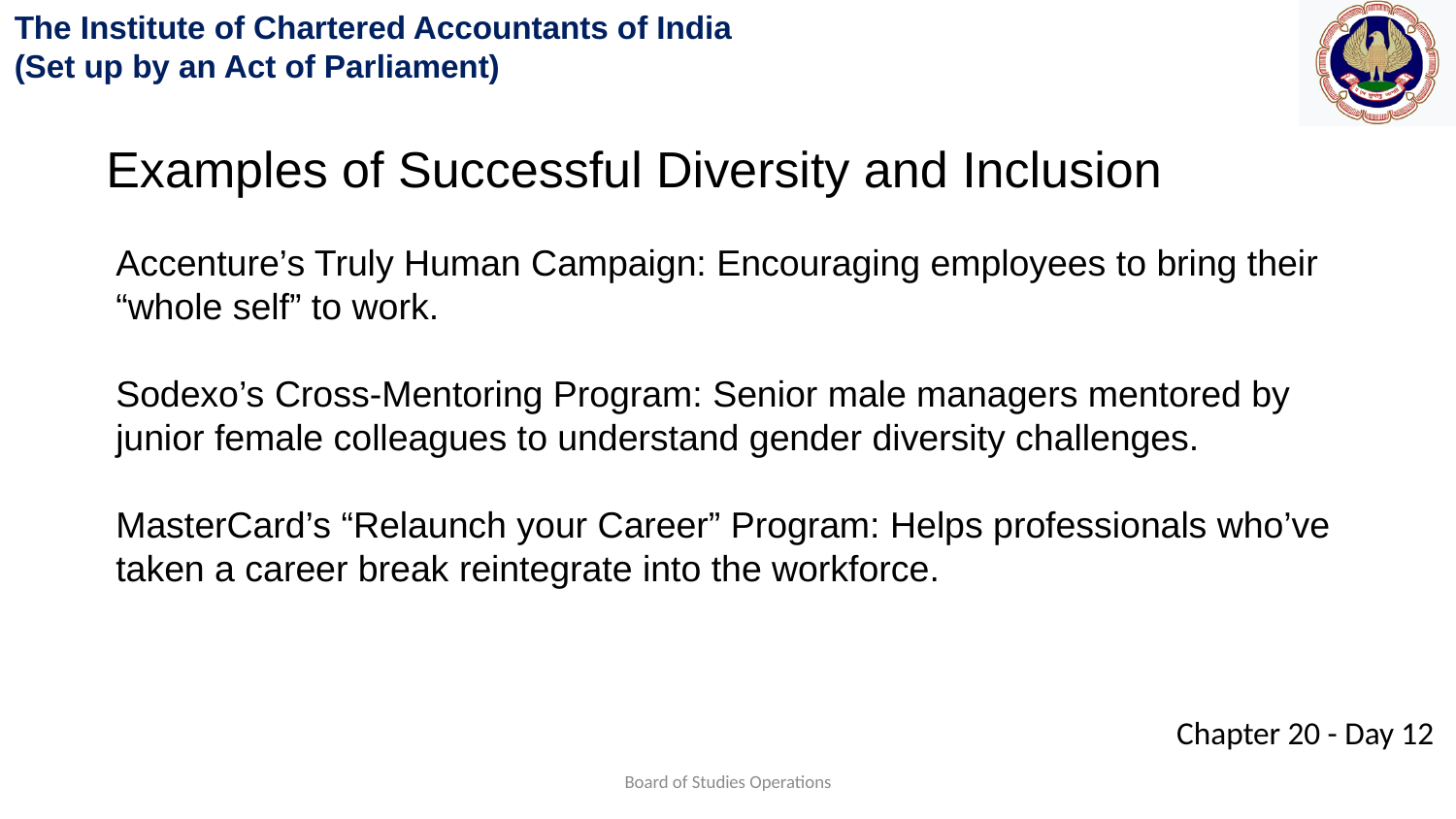

Examples of Successful Diversity and Inclusion

Accenture’s Truly Human Campaign: Encouraging employees to bring their “whole self” to work.

Sodexo’s Cross-Mentoring Program: Senior male managers mentored by junior female colleagues to understand gender diversity challenges.

MasterCard’s “Relaunch your Career” Program: Helps professionals who’ve taken a career break reintegrate into the workforce.
Board of Studies Operations